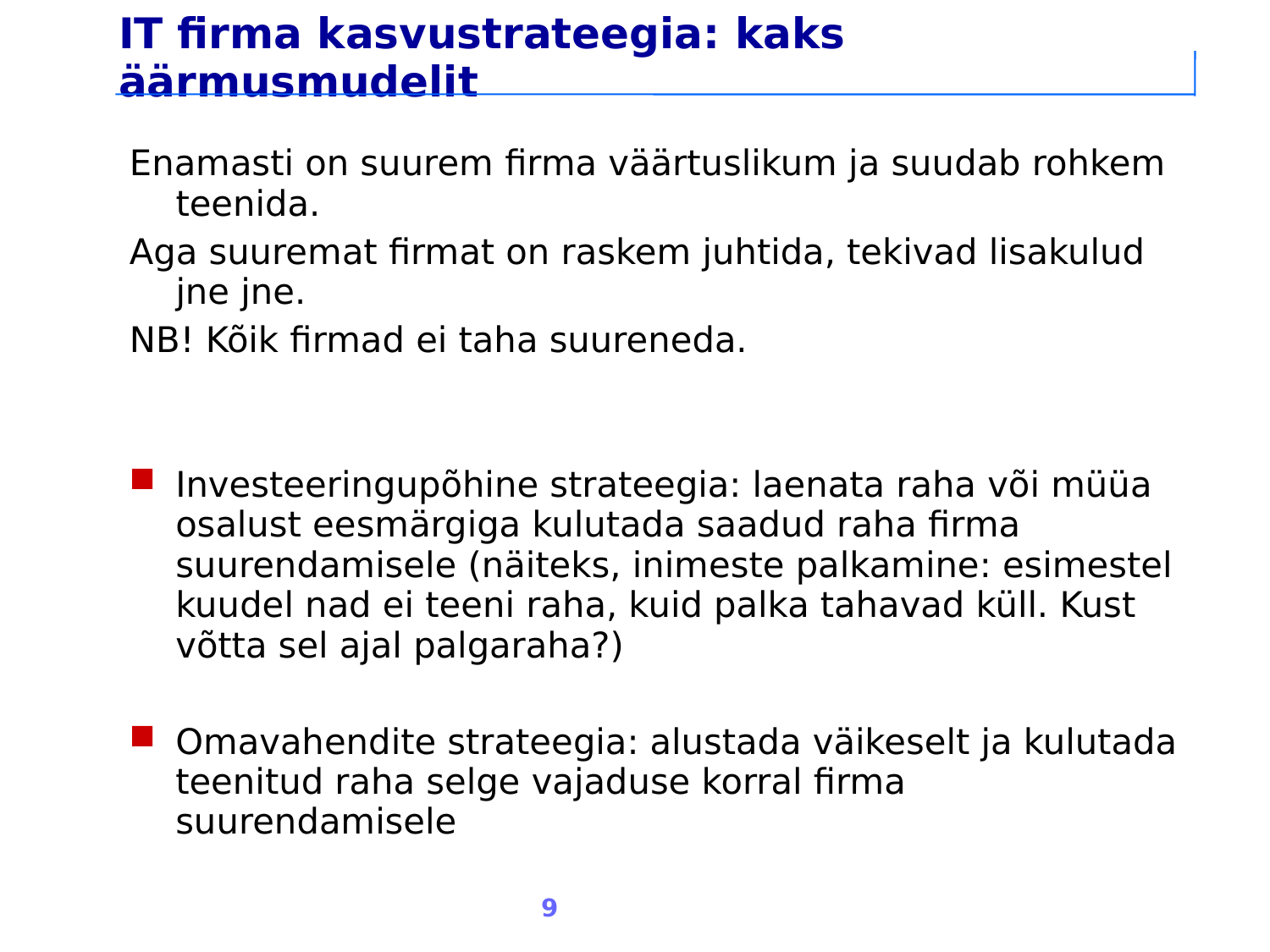

IT firma kasvustrateegia: kaks äärmusmudelit

Enamasti on suurem firma väärtuslikum ja suudab rohkem teenida.
Aga suuremat firmat on raskem juhtida, tekivad lisakulud jne jne.
NB! Kõik firmad ei taha suureneda.

Investeeringupõhine strateegia: laenata raha või müüa osalust eesmärgiga kulutada saadud raha firma suurendamisele (näiteks, inimeste palkamine: esimestel kuudel nad ei teeni raha, kuid palka tahavad küll. Kust võtta sel ajal palgaraha?)‏

Omavahendite strateegia: alustada väikeselt ja kulutada teenitud raha selge vajaduse korral firma suurendamisele